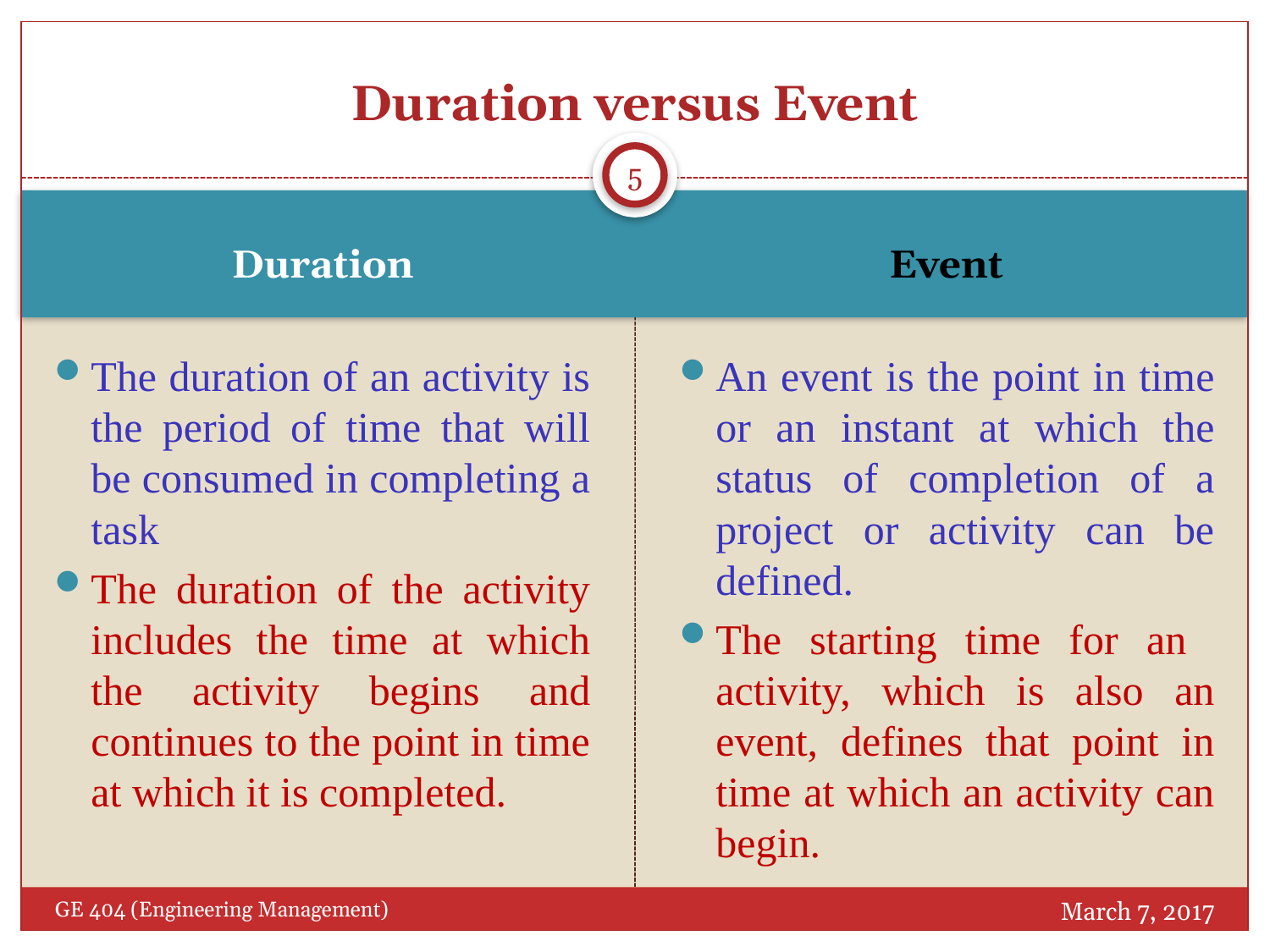

# Duration versus Event
5
Duration
Event
The duration of an activity is the period of time that will be consumed in completing a task
The duration of the activity includes the time at which the activity begins and continues to the point in time at which it is completed.
An event is the point in time or an instant at which the status of completion of a project or activity can be defined.
The starting time for an  activity, which is also an event, defines that point in time at which an activity can begin.

March 7, 2017
GE 404 (Engineering Management)